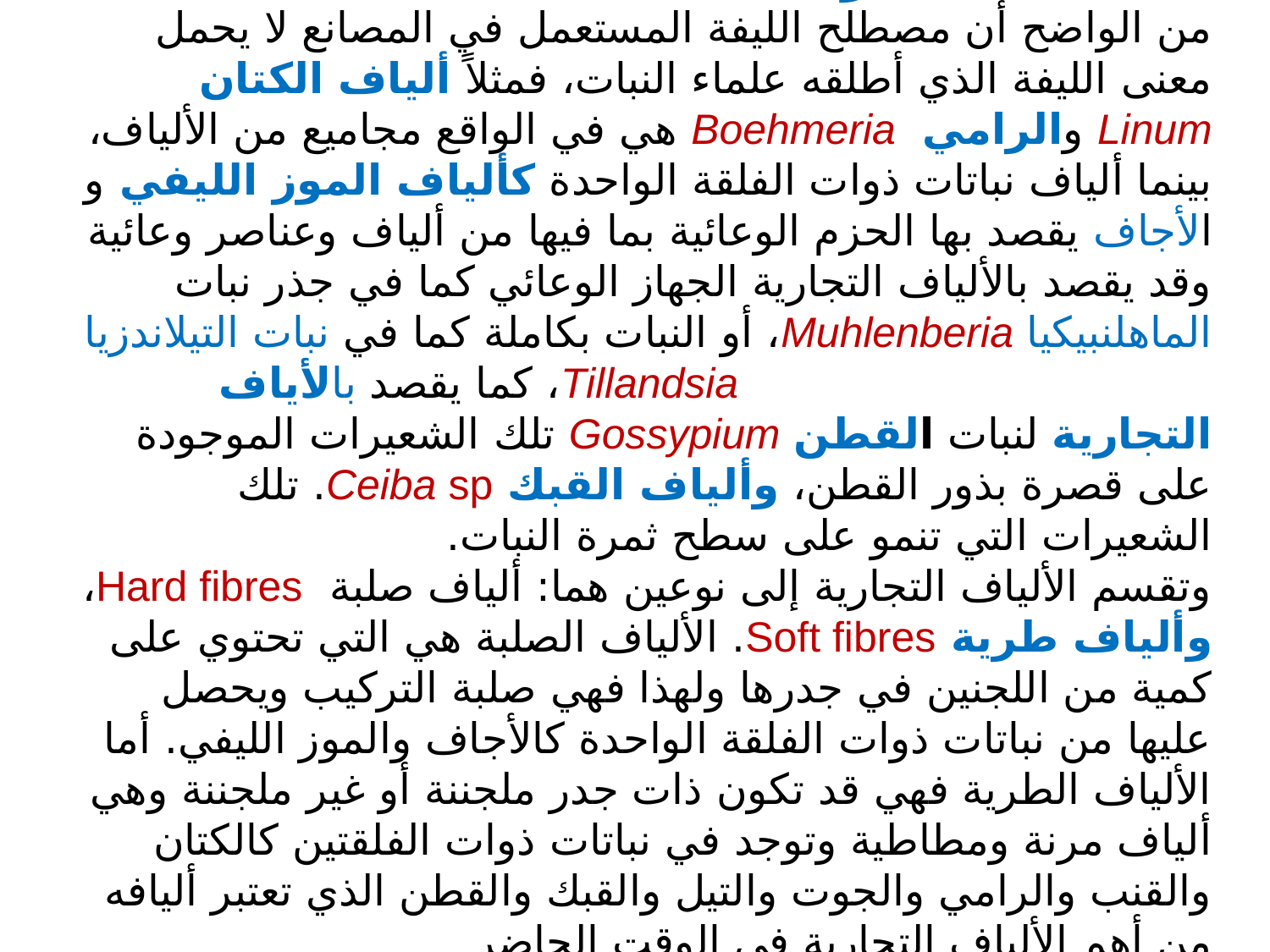

الألياف التجارية
	من الواضح أن مصطلح الليفة المستعمل في المصانع لا يحمل معنى الليفة الذي أطلقه علماء النبات، فمثلاً ألياف الكتان   Linum والرامي  Boehmeria هي في الواقع مجاميع من الألياف، بينما ألياف نباتات ذوات الفلقة الواحدة كألياف الموز الليفي و الأجاف يقصد بها الحزم الوعائية بما فيها من ألياف وعناصر وعائية وقد يقصد بالألياف التجارية الجهاز الوعائي كما في جذر نبات الماهلنبيكيا Muhlenberia، أو النبات بكاملة كما في نبات التيلاندزيا                                    Tillandsia، كما يقصد بالأياف التجارية لنبات القطن Gossypium تلك الشعيرات الموجودة على قصرة بذور القطن، وألياف القبك Ceiba sp. تلك الشعيرات التي تنمو على سطح ثمرة النبات.
وتقسم الألياف التجارية إلى نوعين هما: ألياف صلبة  Hard fibres، وألياف طرية Soft fibres. الألياف الصلبة هي التي تحتوي على كمية من اللجنين في جدرها ولهذا فهي صلبة التركيب ويحصل عليها من نباتات ذوات الفلقة الواحدة كالأجاف والموز الليفي. أما الألياف الطرية فهي قد تكون ذات جدر ملجننة أو غير ملجننة وهي ألياف مرنة ومطاطية وتوجد في نباتات ذوات الفلقتين كالكتان والقنب والرامي والجوت والتيل والقبك والقطن الذي تعتبر أليافه من أهم الألياف التجارية في الوقت الحاضر.